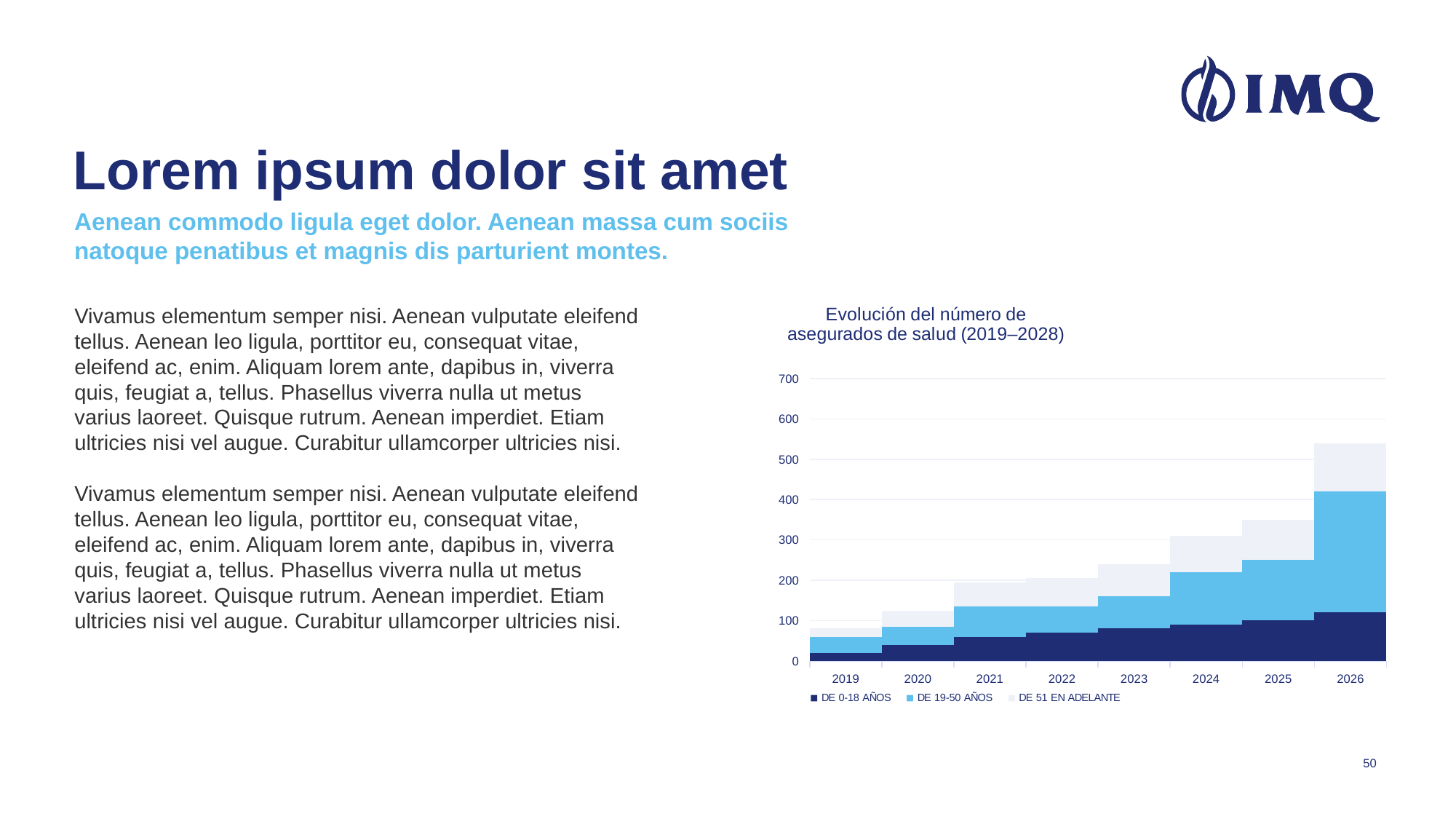

Lorem ipsum dolor sit amet
Aenean commodo ligula eget dolor. Aenean massa cum sociis natoque penatibus et magnis dis parturient montes.

### Chart: Evolución del número de
asegurados de salud (2019–2028)

| Category | DE 0-18 AÑOS | DE 19-50 AÑOS | DE 51 EN ADELANTE |
|---|---|---|---|
| 2019 | 20.0 | 40.0 | 20.0 |
| 2020 | 40.0 | 45.0 | 40.0 |
| 2021 | 60.0 | 75.0 | 60.0 |
| 2022 | 70.0 | 65.0 | 70.0 |
| 2023 | 80.0 | 80.0 | 80.0 |
| 2024 | 90.0 | 130.0 | 90.0 |
| 2025 | 100.0 | 150.0 | 100.0 |
| 2026 | 120.0 | 300.0 | 120.0 |
Vivamus elementum semper nisi. Aenean vulputate eleifend tellus. Aenean leo ligula, porttitor eu, consequat vitae, eleifend ac, enim. Aliquam lorem ante, dapibus in, viverra quis, feugiat a, tellus. Phasellus viverra nulla ut metus varius laoreet. Quisque rutrum. Aenean imperdiet. Etiam ultricies nisi vel augue. Curabitur ullamcorper ultricies nisi.

Vivamus elementum semper nisi. Aenean vulputate eleifend tellus. Aenean leo ligula, porttitor eu, consequat vitae, eleifend ac, enim. Aliquam lorem ante, dapibus in, viverra quis, feugiat a, tellus. Phasellus viverra nulla ut metus varius laoreet. Quisque rutrum. Aenean imperdiet. Etiam ultricies nisi vel augue. Curabitur ullamcorper ultricies nisi.